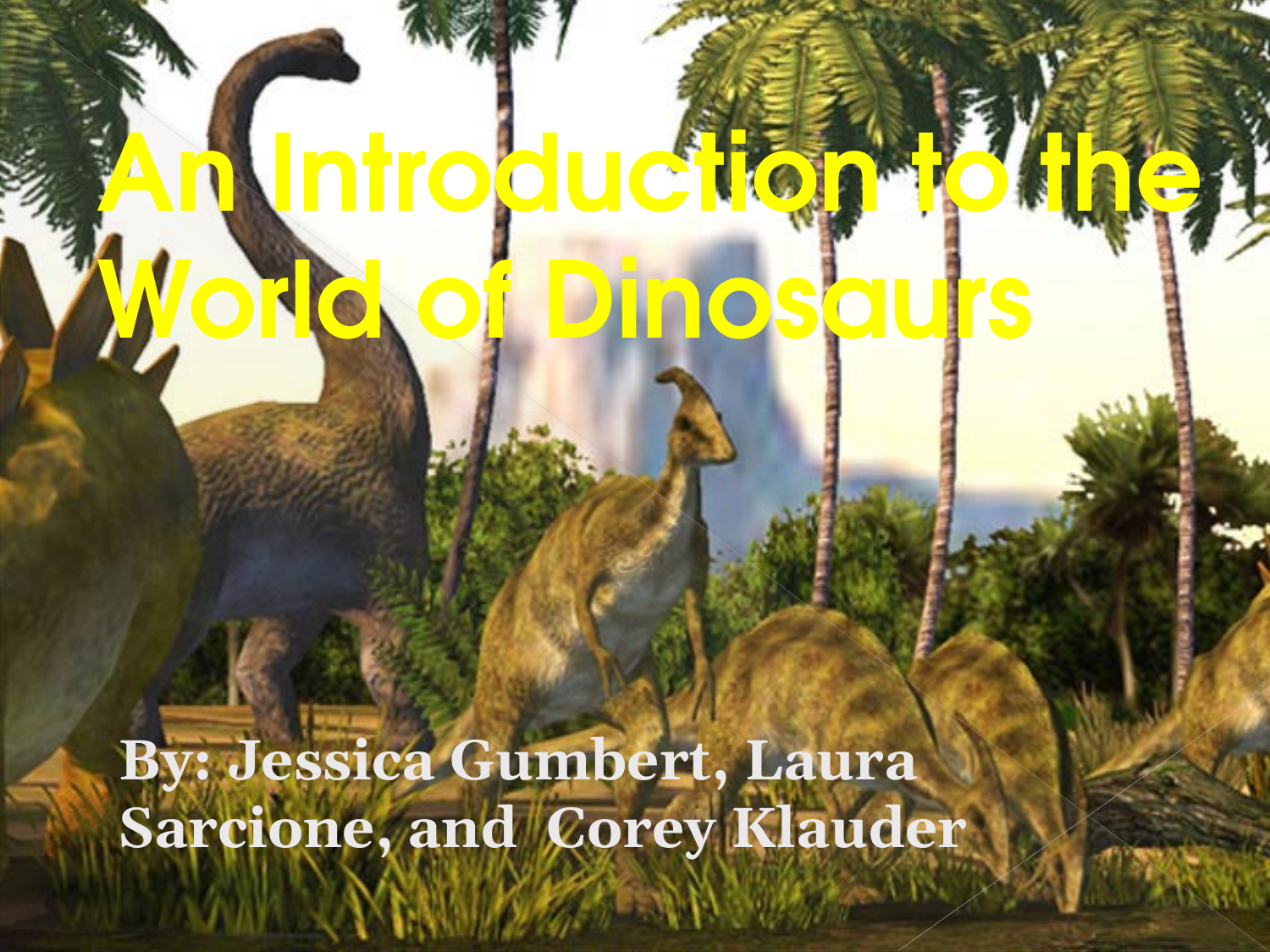

# An Introduction to the World of Dinosaurs

By: Jessica Gumbert, Laura Sarcione, and  Corey Klauder